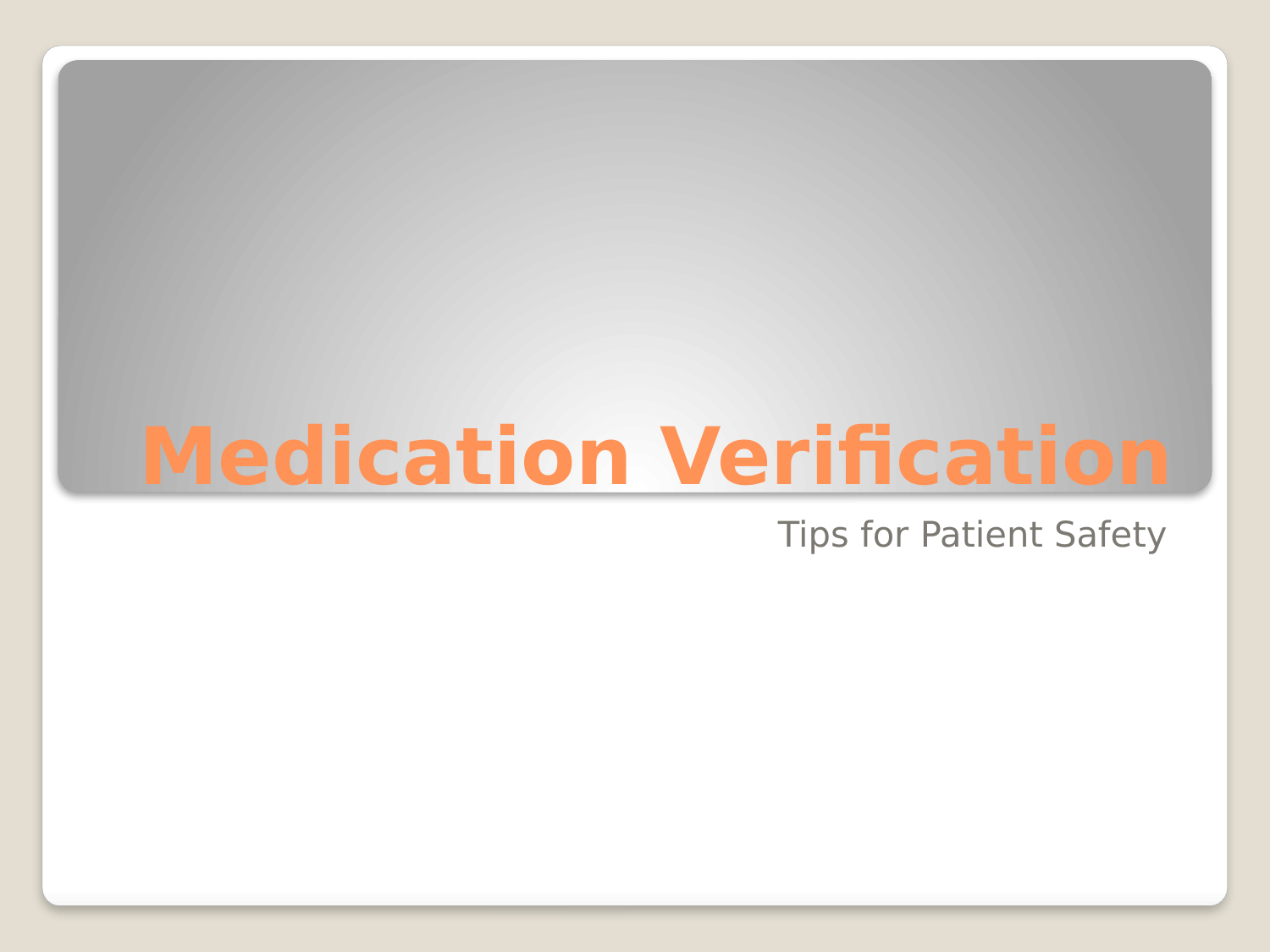

# Medication Verification
Tips for Patient Safety